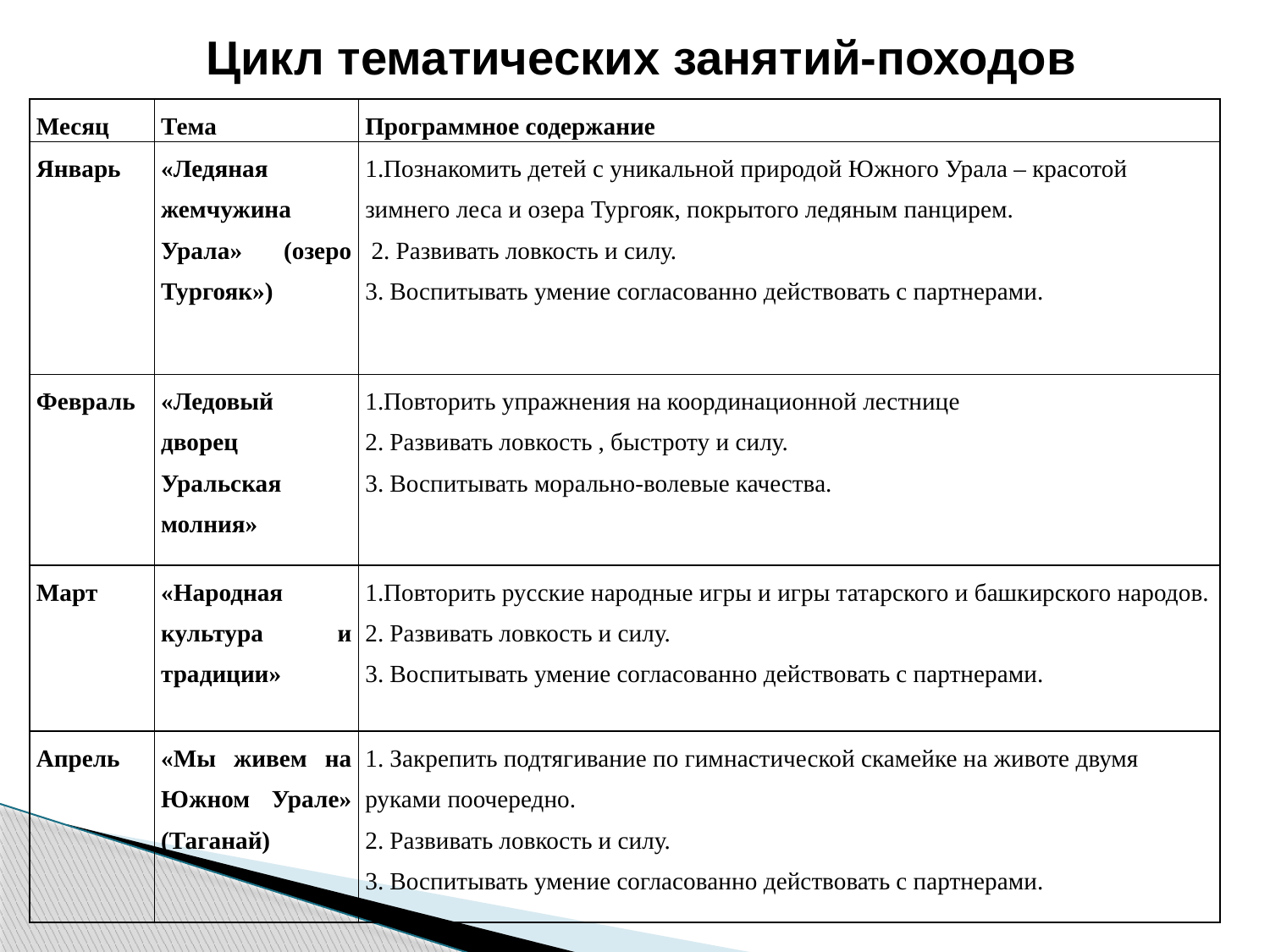

# Цикл тематических занятий-походов
| Месяц | Тема | Программное содержание |
| --- | --- | --- |
| Январь | «Ледяная жемчужина Урала» (озеро Тургояк») | 1.Познакомить детей с уникальной природой Южного Урала – красотой зимнего леса и озера Тургояк, покрытого ледяным панцирем. 2. Развивать ловкость и силу. 3. Воспитывать умение согласованно действовать с партнерами. |
| Февраль | «Ледовый дворец Уральская молния» | 1.Повторить упражнения на координационной лестнице 2. Развивать ловкость , быстроту и силу. 3. Воспитывать морально-волевые качества. |
| Март | «Народная культура и традиции» | 1.Повторить русские народные игры и игры татарского и башкирского народов. 2. Развивать ловкость и силу. 3. Воспитывать умение согласованно действовать с партнерами. |
| Апрель | «Мы живем на Южном Урале» (Таганай) | 1. Закрепить подтягивание по гимнастической скамейке на животе двумя руками поочередно. 2. Развивать ловкость и силу. 3. Воспитывать умение согласованно действовать с партнерами. |